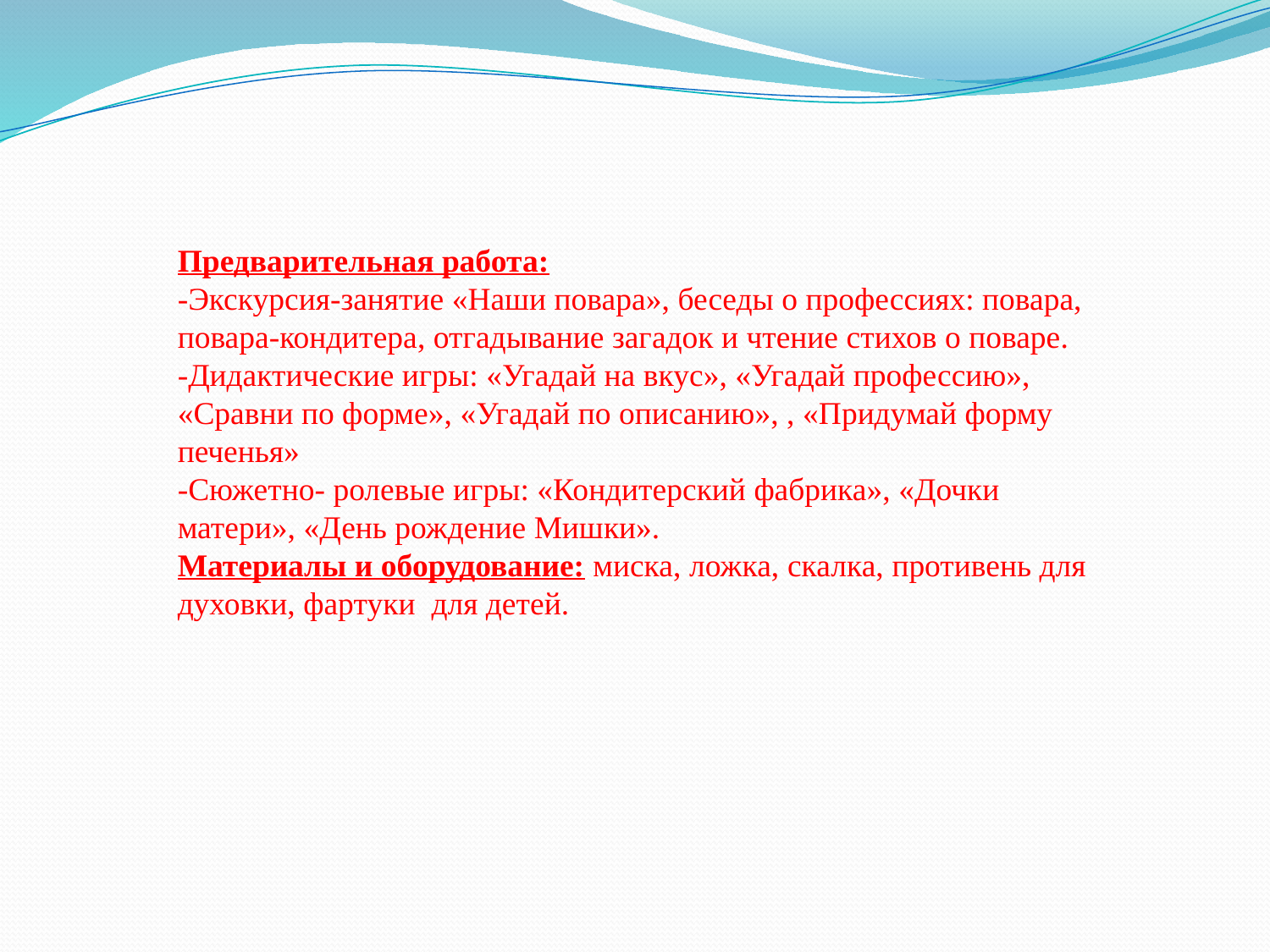

Предварительная работа:
-Экскурсия-занятие «Наши повара», беседы о профессиях: повара, повара-кондитера, отгадывание загадок и чтение стихов о поваре.
-Дидактические игры: «Угадай на вкус», «Угадай профессию», «Сравни по форме», «Угадай по описанию», , «Придумай форму печенья»
-Сюжетно- ролевые игры: «Кондитерский фабрика», «Дочки матери», «День рождение Мишки».
Материалы и оборудование: миска, ложка, скалка, противень для духовки, фартуки  для детей.